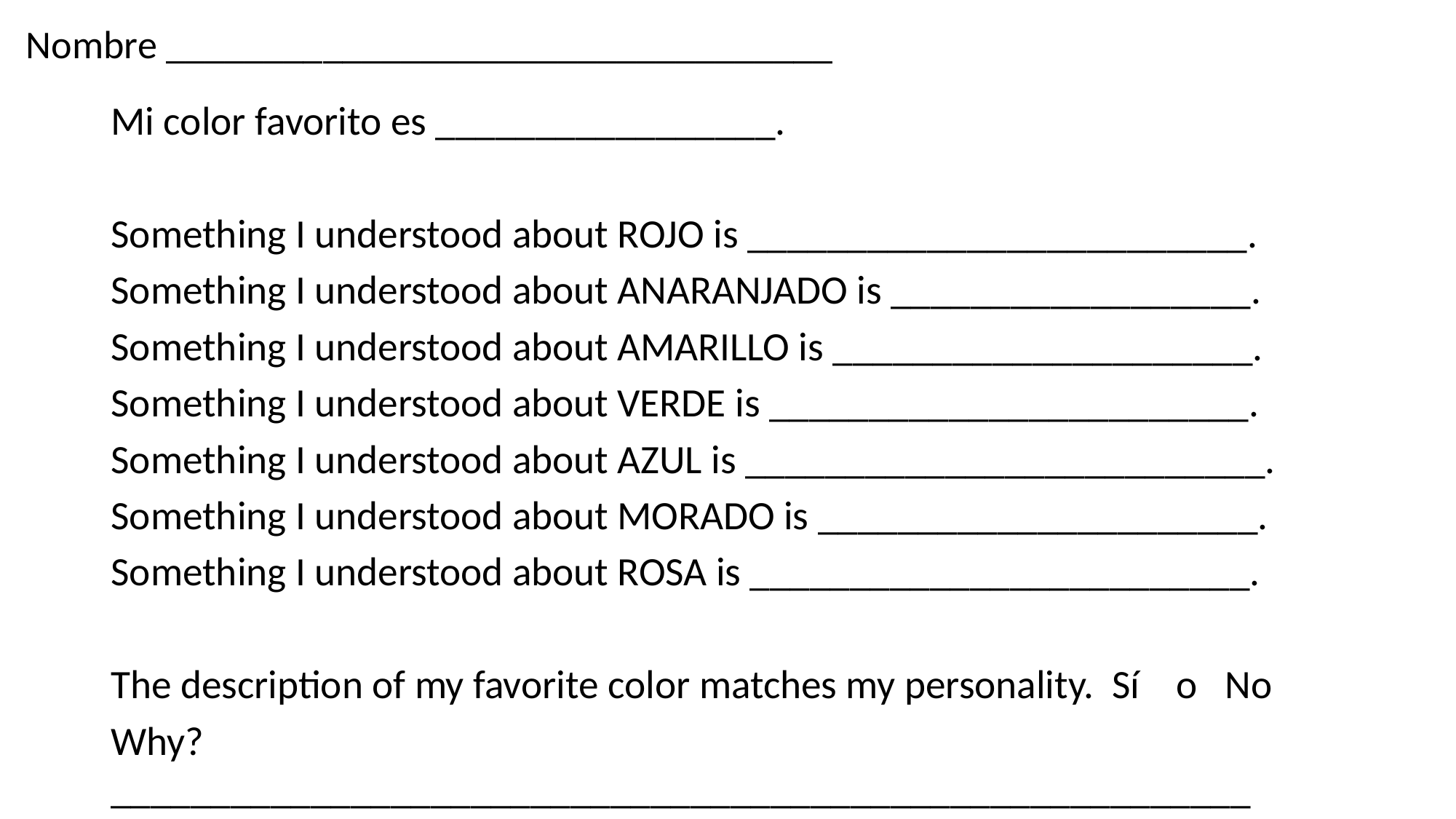

# Nombre __________________________________
Mi color favorito es _________________.

Something I understood about ROJO is _________________________.
Something I understood about ANARANJADO is __________________.
Something I understood about AMARILLO is _____________________.
Something I understood about VERDE is ________________________.
Something I understood about AZUL is __________________________.
Something I understood about MORADO is ______________________.
Something I understood about ROSA is _________________________.

The description of my favorite color matches my personality.  Sí    o   No
Why? _________________________________________________________